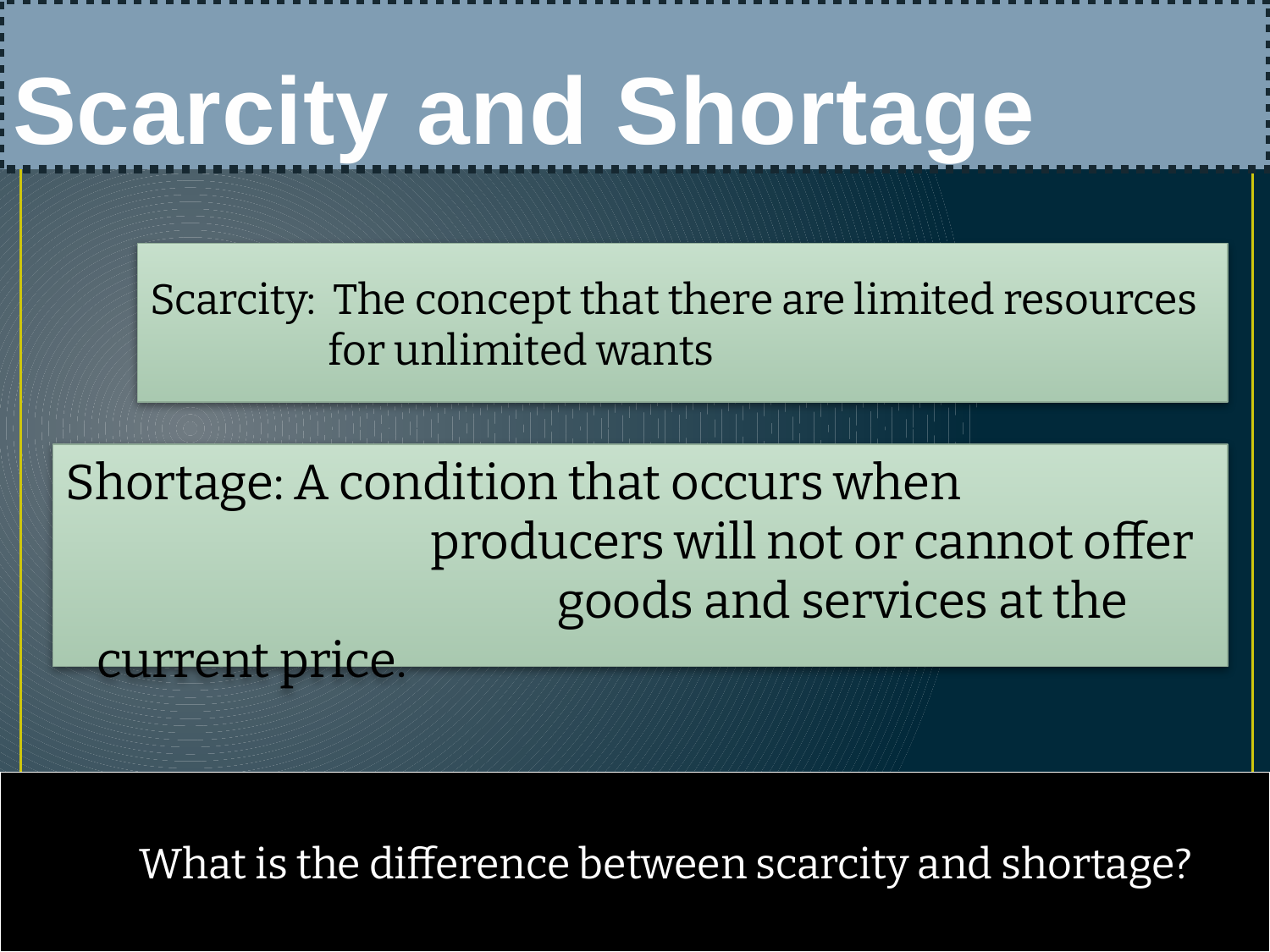

# Scarcity and Shortage
Scarcity:  The concept that there are limited resources
 	      for unlimited wants
Shortage: A condition that occurs when       		          	        producers will not or cannot offer 		        	        goods and services at the current price.

What is the difference between scarcity and shortage?